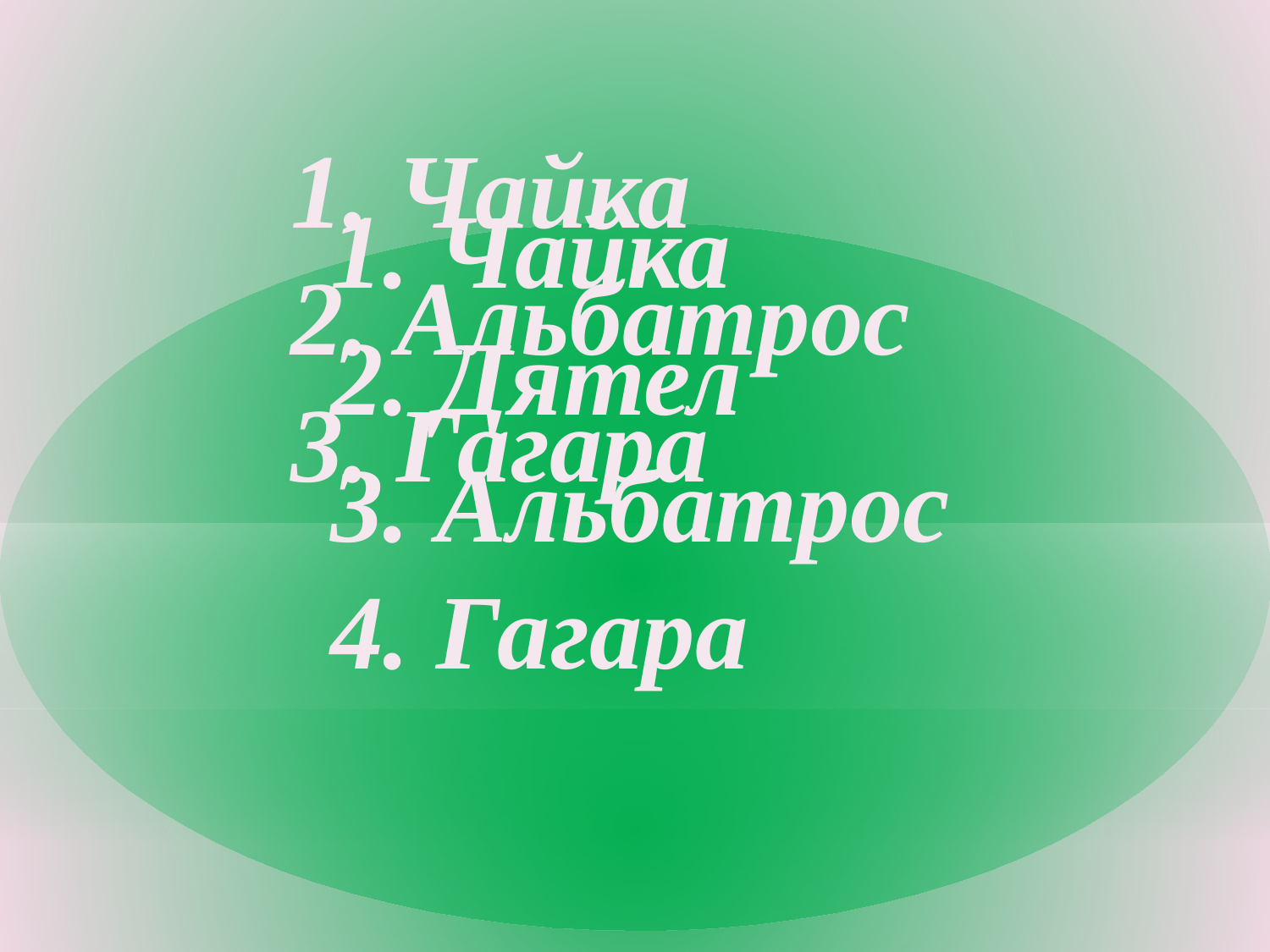

1. Чайка
2. Альбатрос
3. Гагара

1. Чайка
2. Дятел
3. Альбатрос
4. Гагара